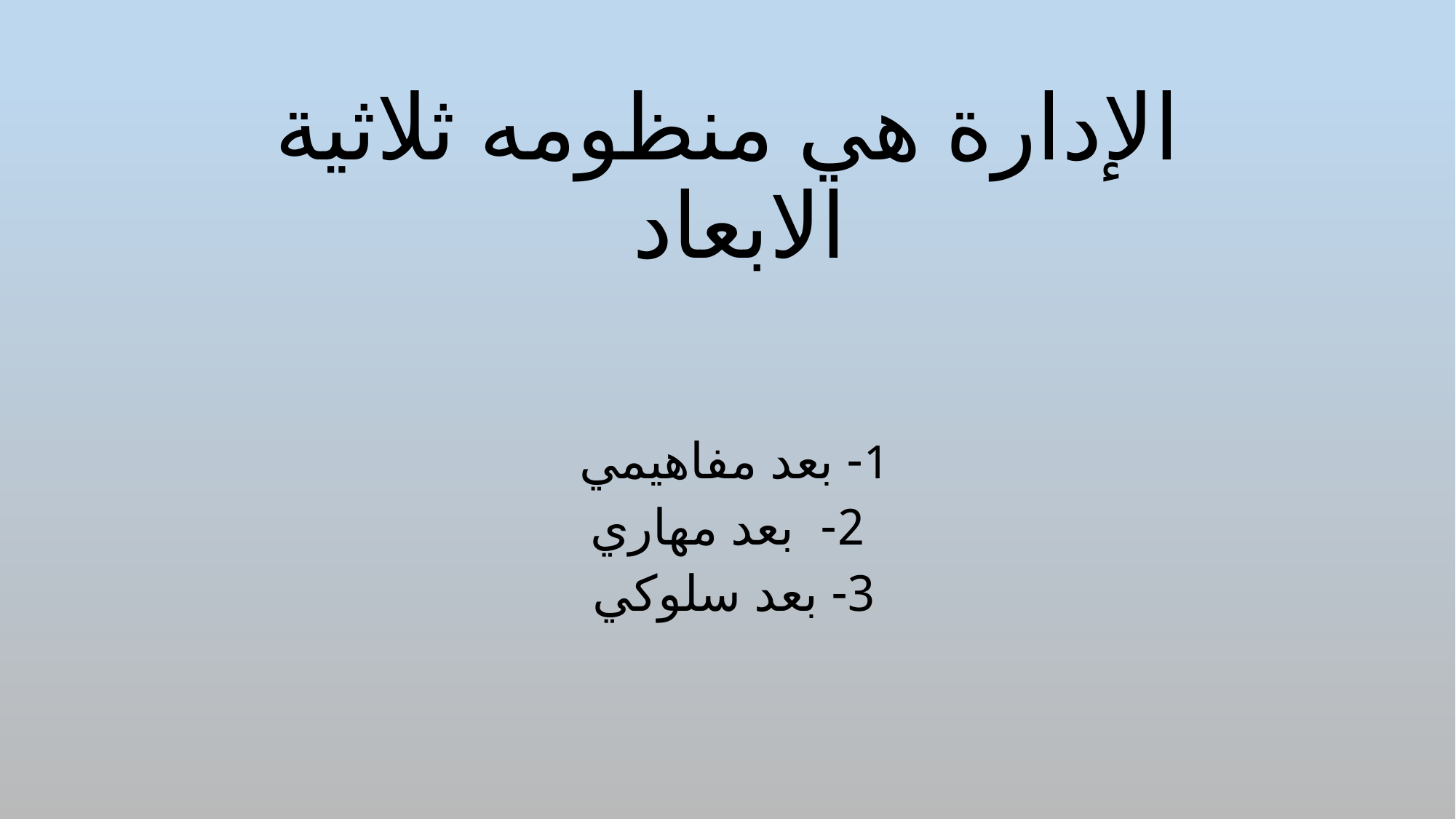

# الإدارة هي منظومه ثلاثية الابعاد
1- بعد مفاهيمي
2-  بعد مهاري
3- بعد سلوكي